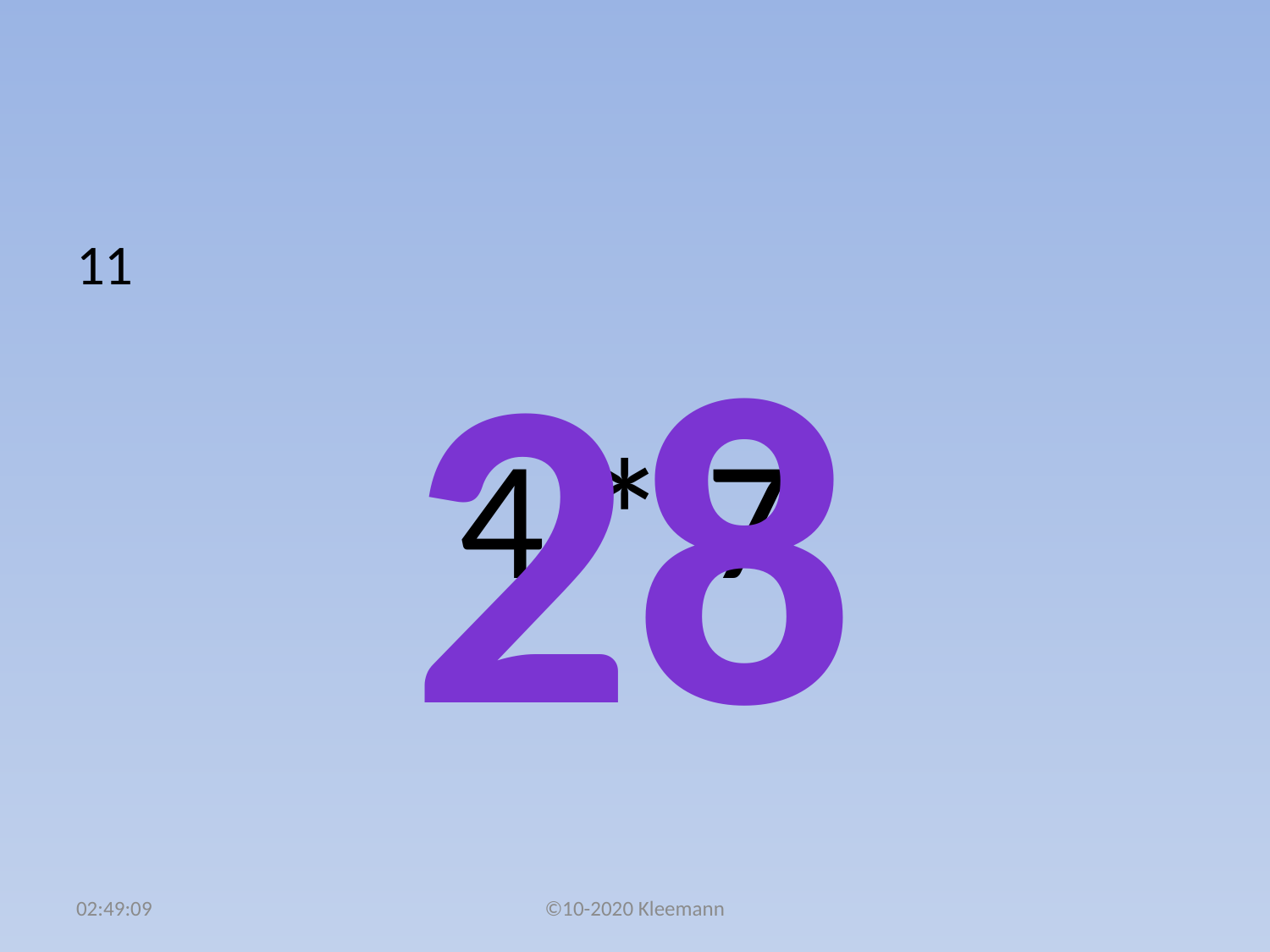

#
11

          4 * 7
28
02:49:09
©10-2020 Kleemann